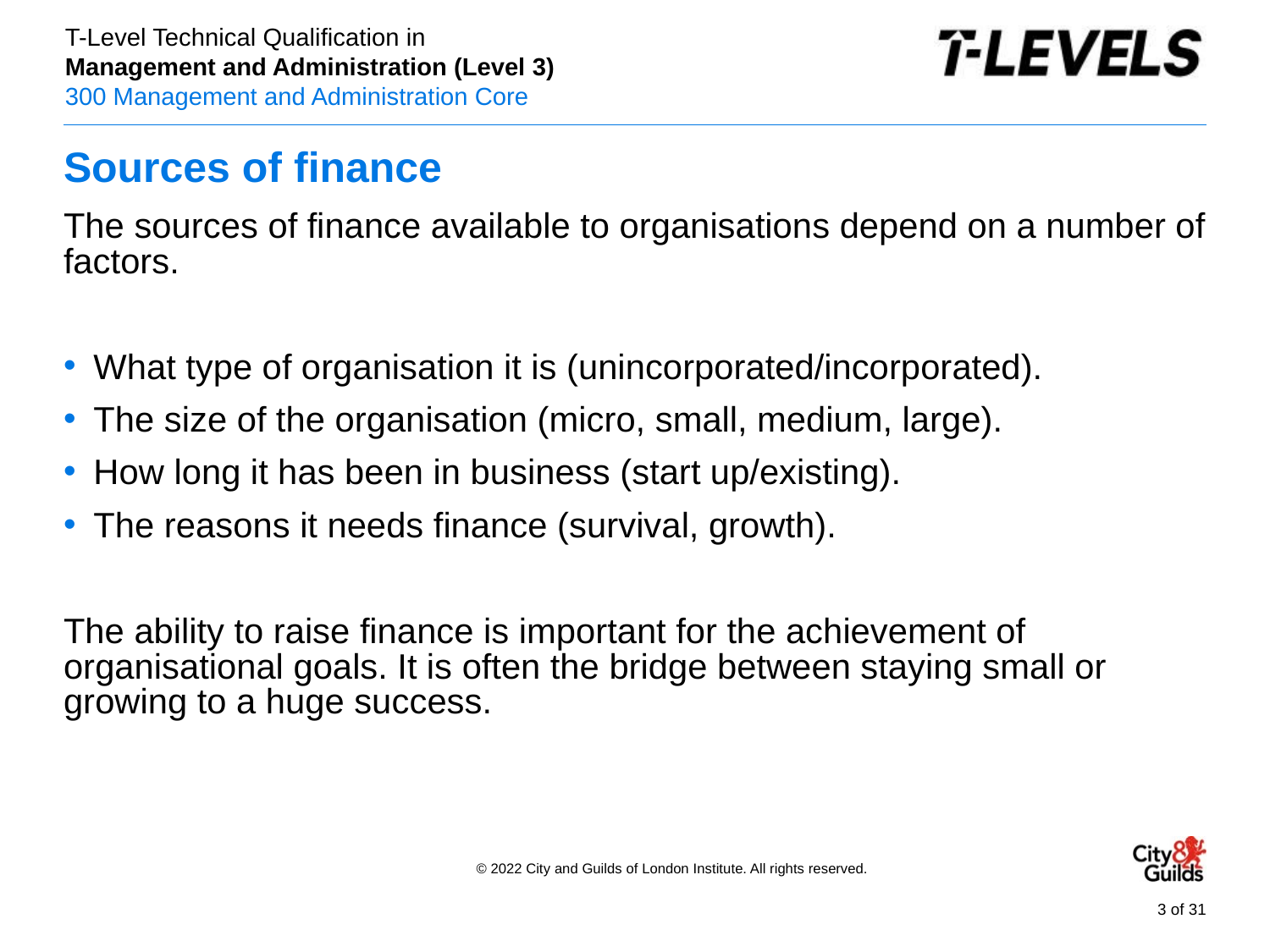

# Sources of finance
The sources of finance available to organisations depend on a number of factors.

What type of organisation it is (unincorporated/incorporated).
The size of the organisation (micro, small, medium, large).
How long it has been in business (start up/existing).
The reasons it needs finance (survival, growth).

The ability to raise finance is important for the achievement of organisational goals. It is often the bridge between staying small or growing to a huge success.